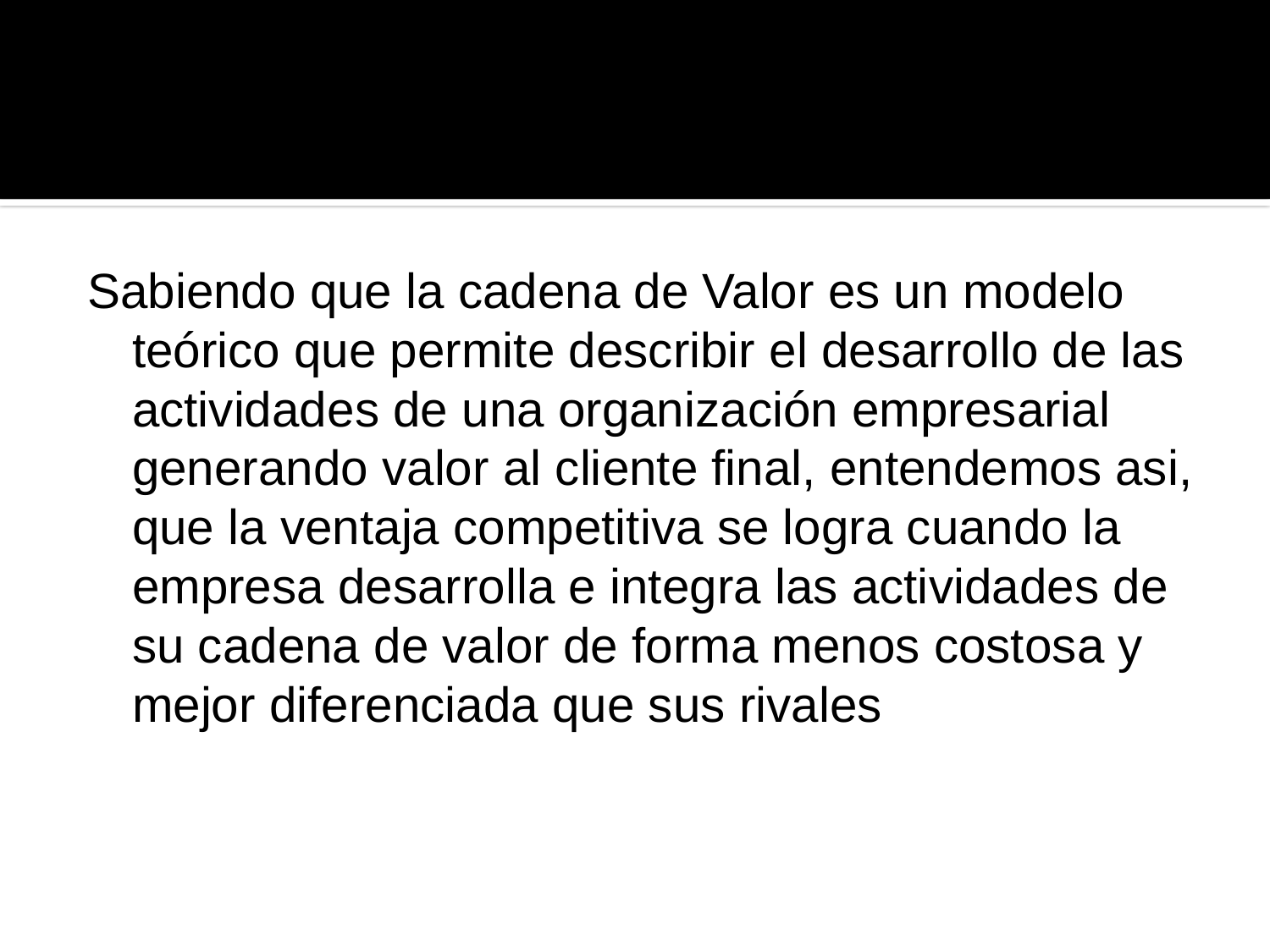

Sabiendo que la cadena de Valor es un modelo teórico que permite describir el desarrollo de las actividades de una organización empresarial generando valor al cliente final, entendemos asi, que la ventaja competitiva se logra cuando la empresa desarrolla e integra las actividades de su cadena de valor de forma menos costosa y mejor diferenciada que sus rivales